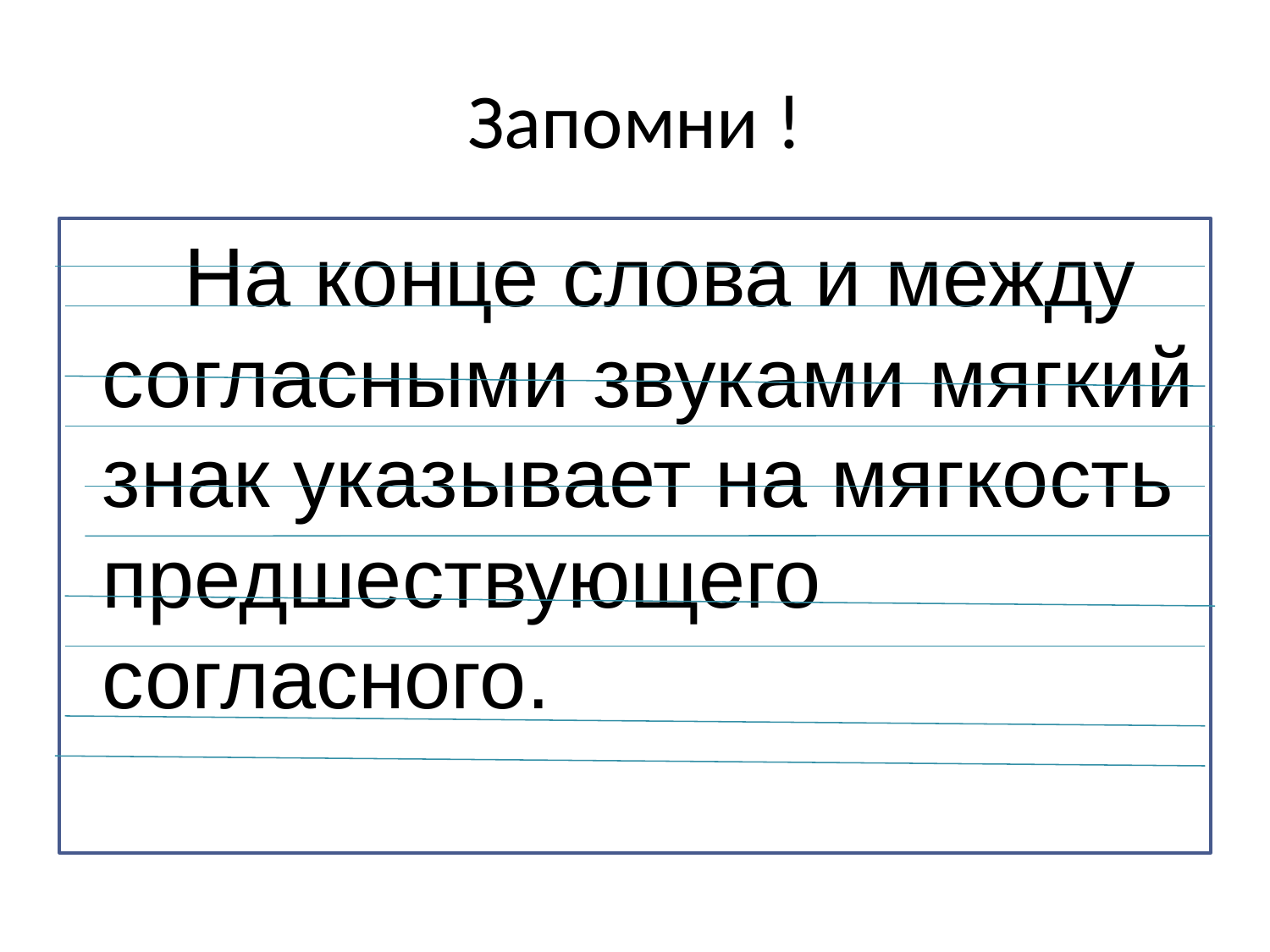

# Запомни !
     На конце слова и между согласными звуками мягкий знак указывает на мягкость предшествующего согласного.